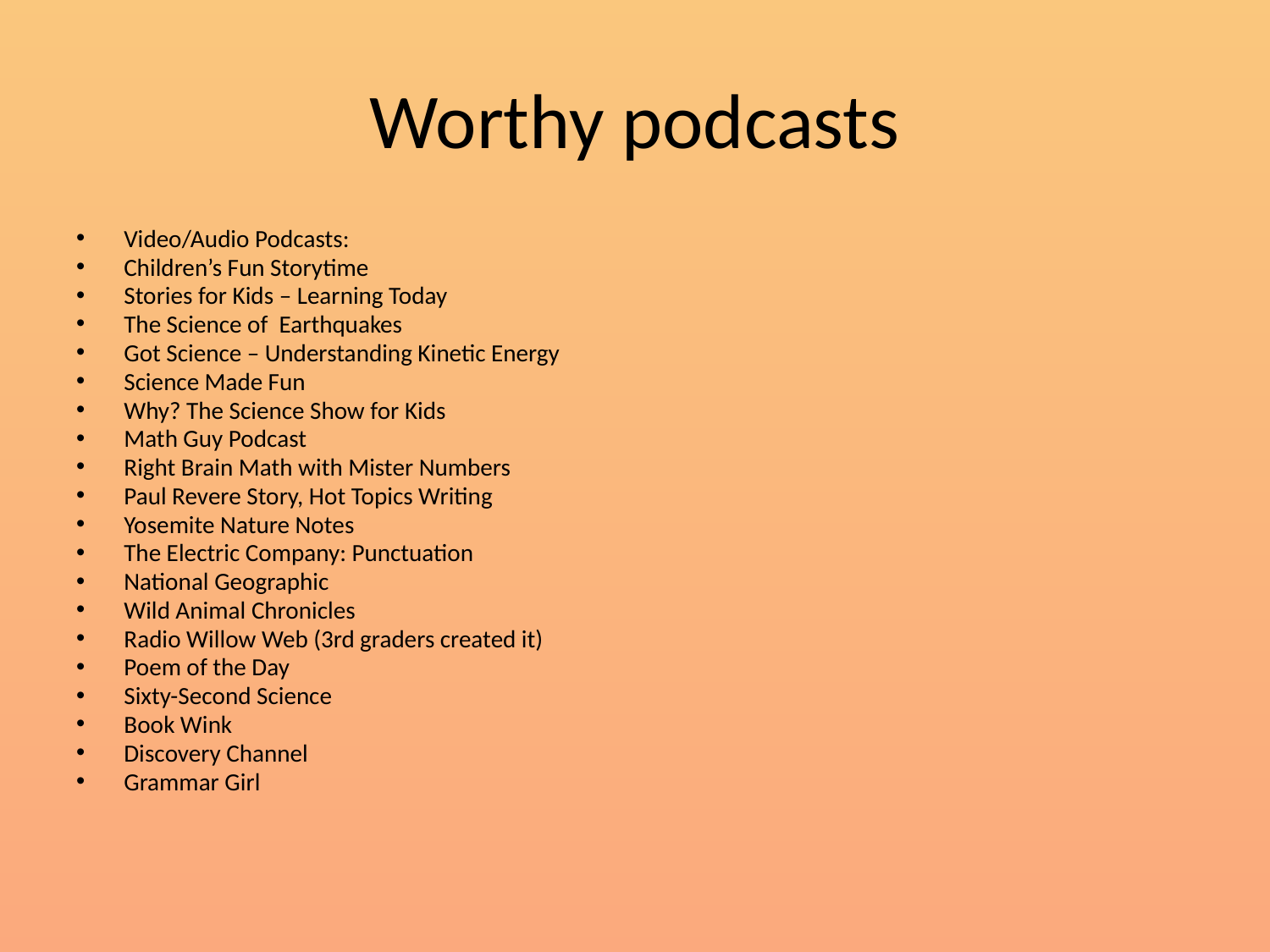

# Worthy podcasts
Video/Audio Podcasts:
Children’s Fun Storytime
Stories for Kids – Learning Today
The Science of  Earthquakes
Got Science – Understanding Kinetic Energy
Science Made Fun
Why? The Science Show for Kids
Math Guy Podcast
Right Brain Math with Mister Numbers
Paul Revere Story, Hot Topics Writing
Yosemite Nature Notes
The Electric Company: Punctuation
National Geographic
Wild Animal Chronicles
Radio Willow Web (3rd graders created it)
Poem of the Day
Sixty-Second Science
Book Wink
Discovery Channel
Grammar Girl